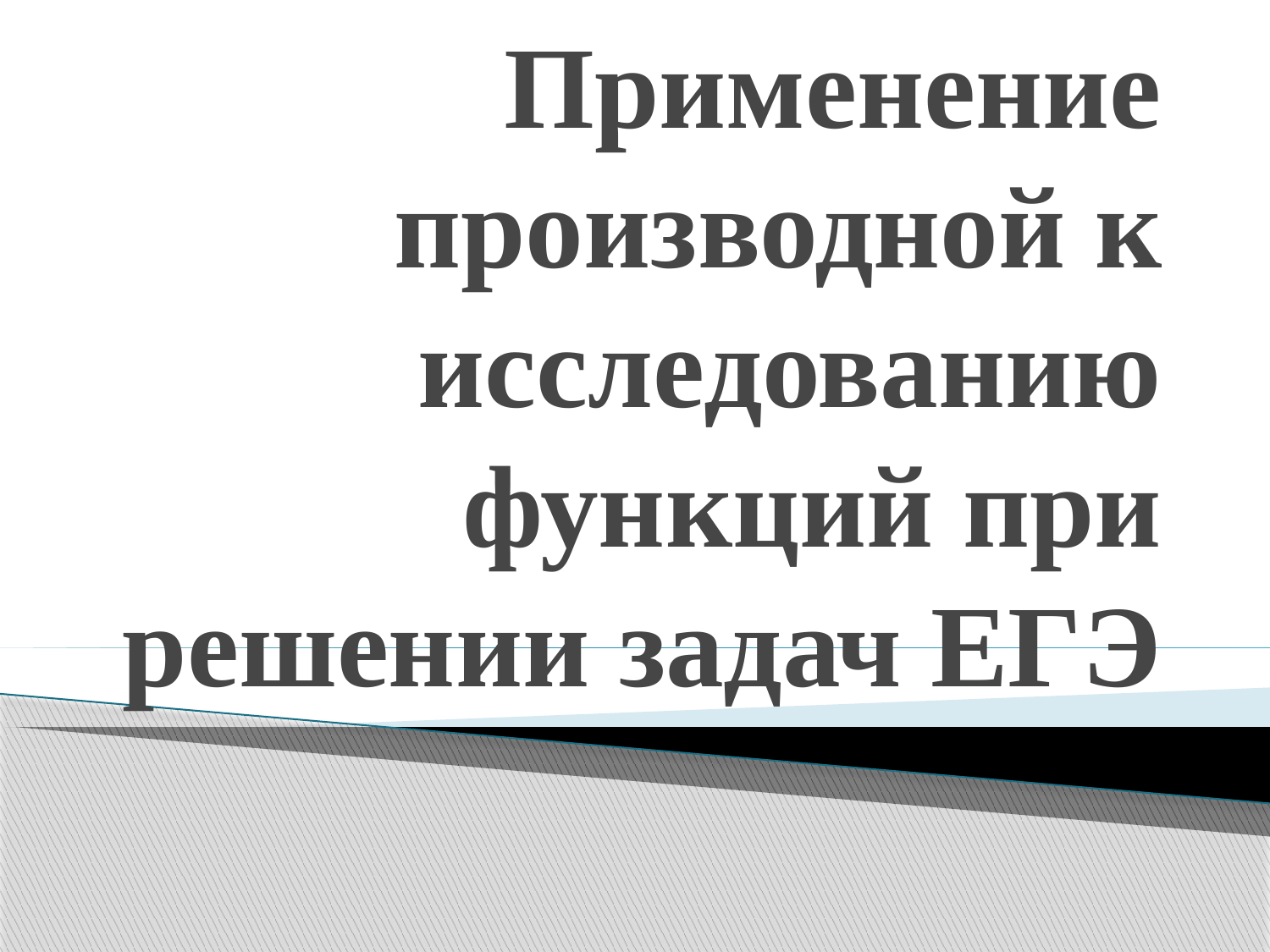

# Применение производной к исследованию функций при решении задач ЕГЭ